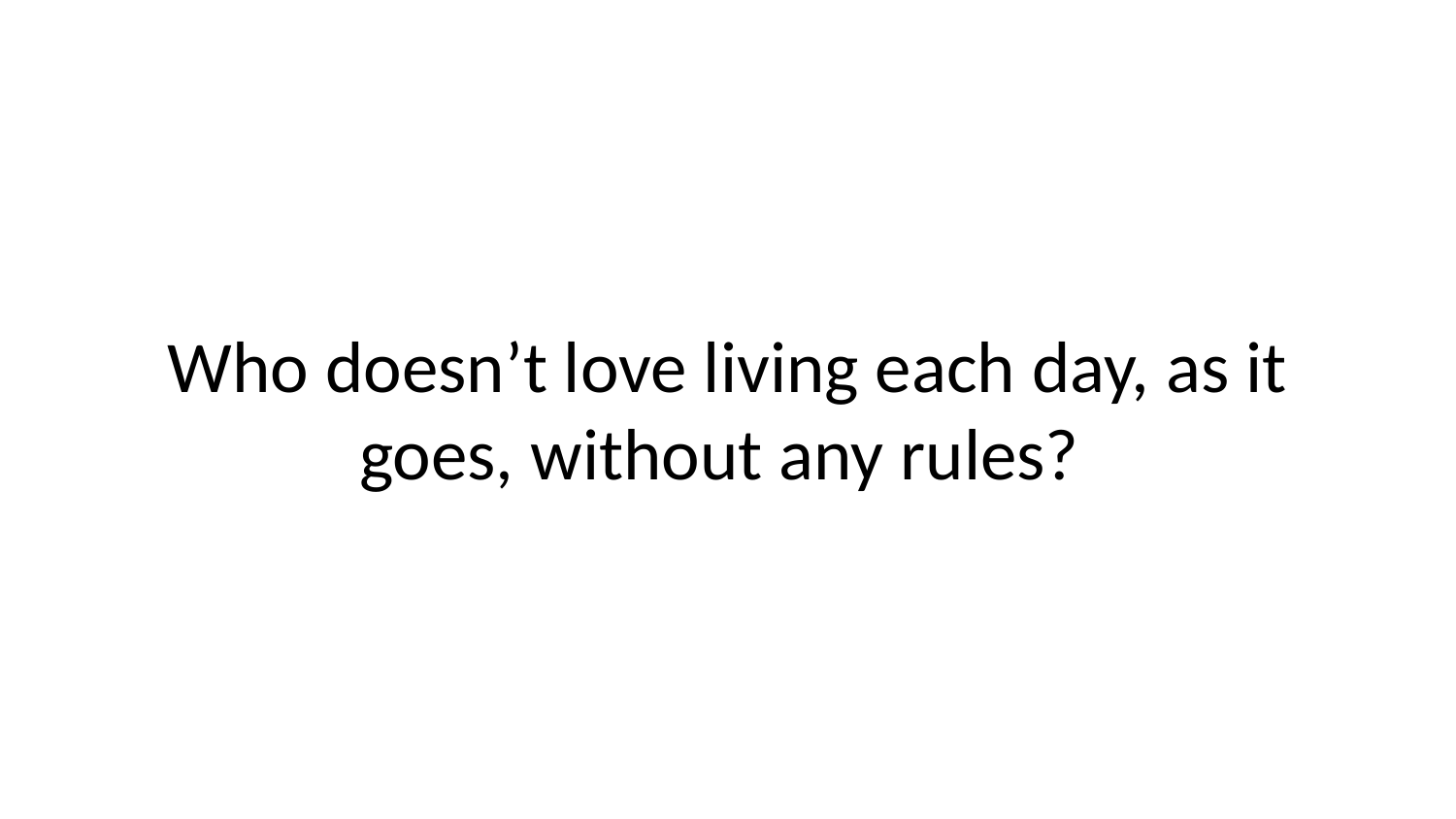

Who doesn’t love living each day, as it goes, without any rules?